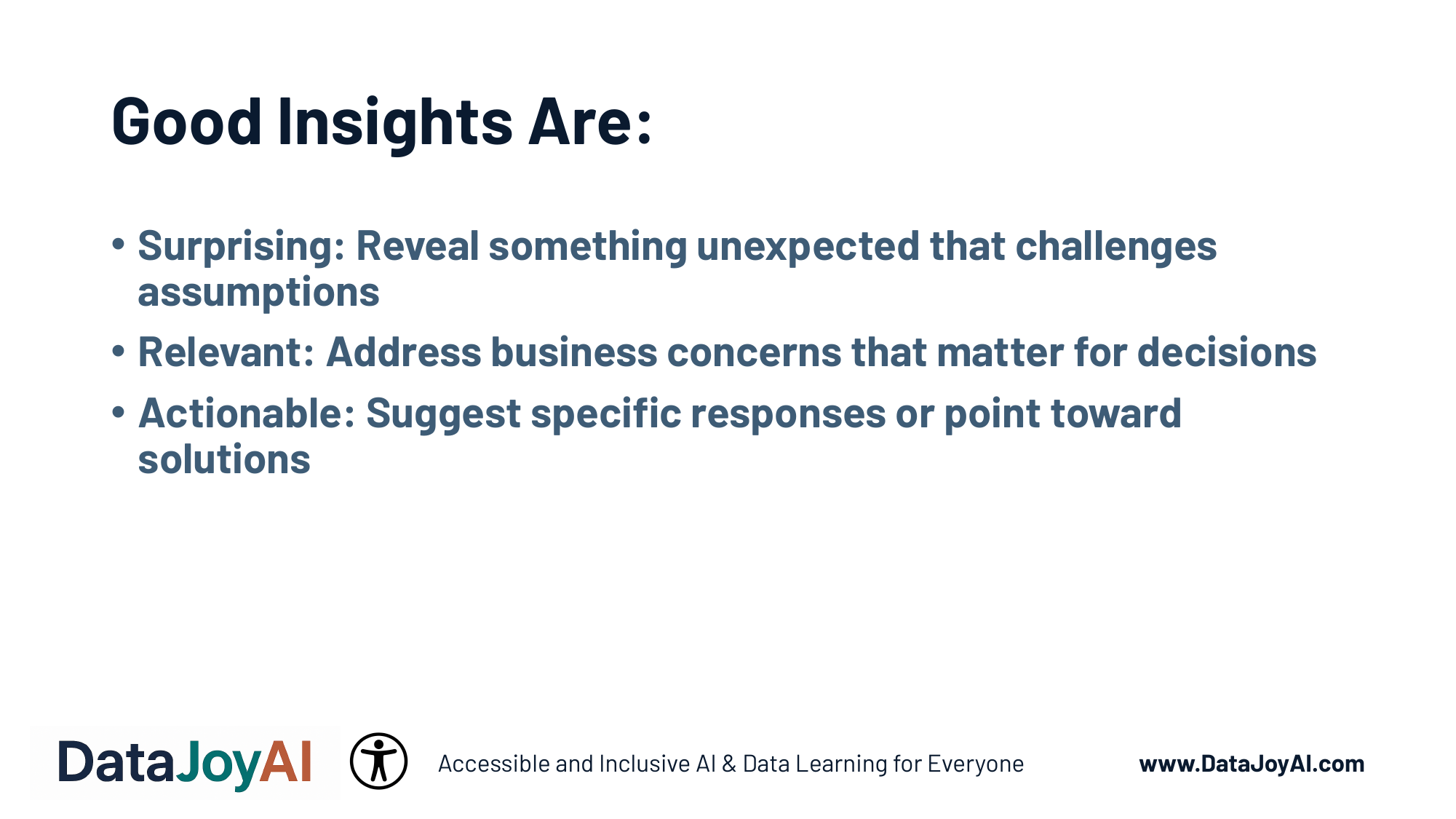

# Good Insights Are:
Surprising: Reveal something unexpected that challenges assumptions
Relevant: Address business concerns that matter for decisions
Actionable: Suggest specific responses or point toward solutions